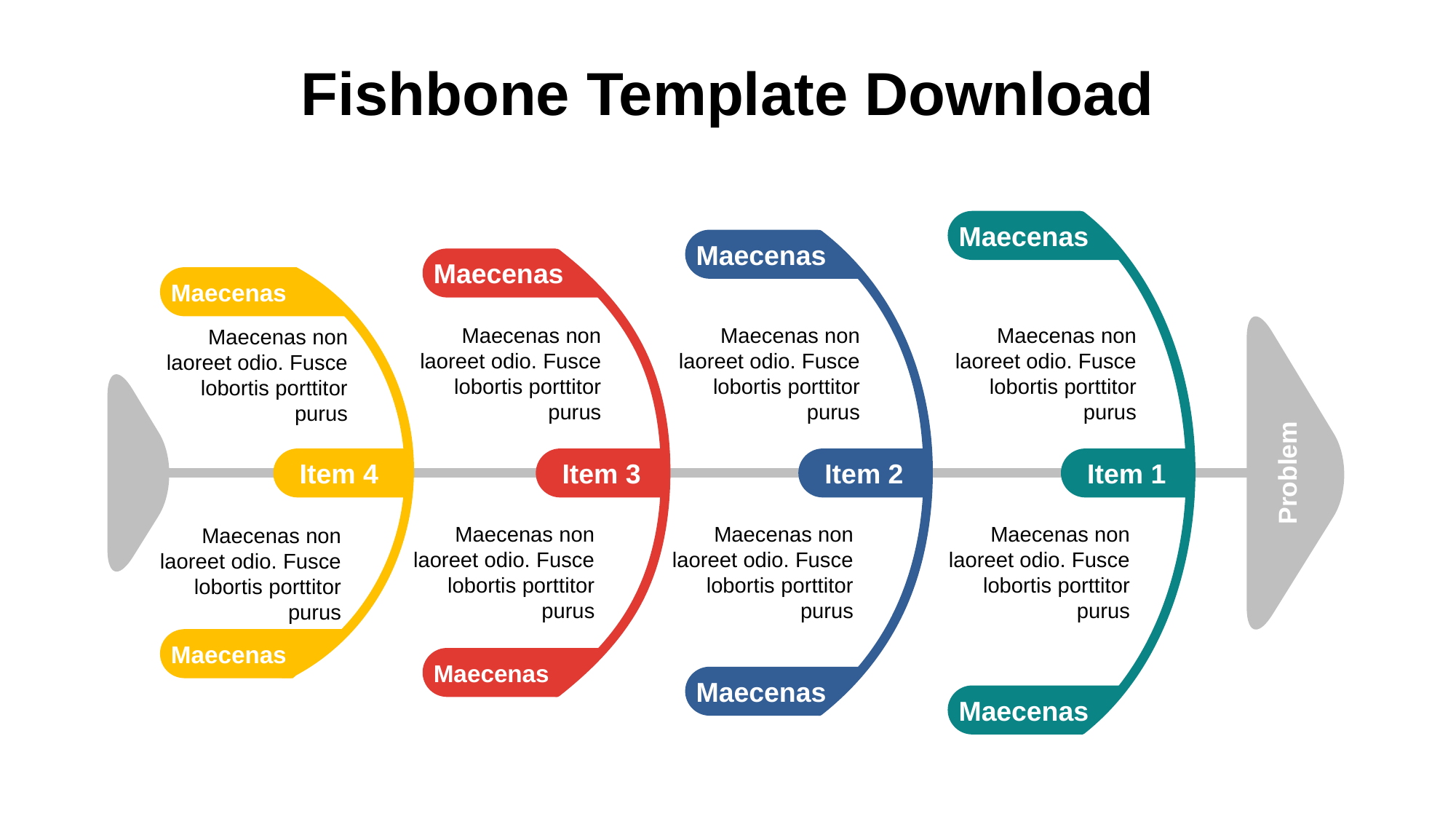

Fishbone Template Download
Maecenas

Item 1
Maecenas
Maecenas

Item 2
Maecenas
Maecenas

Item 3
Maecenas
Maecenas

Item 4
Maecenas

Problem
Maecenas non laoreet odio. Fusce lobortis porttitor purus
Maecenas non laoreet odio. Fusce lobortis porttitor purus
Maecenas non laoreet odio. Fusce lobortis porttitor purus
Maecenas non laoreet odio. Fusce lobortis porttitor purus
Maecenas non laoreet odio. Fusce lobortis porttitor purus
Maecenas non laoreet odio. Fusce lobortis porttitor purus
Maecenas non laoreet odio. Fusce lobortis porttitor purus
Maecenas non laoreet odio. Fusce lobortis porttitor purus